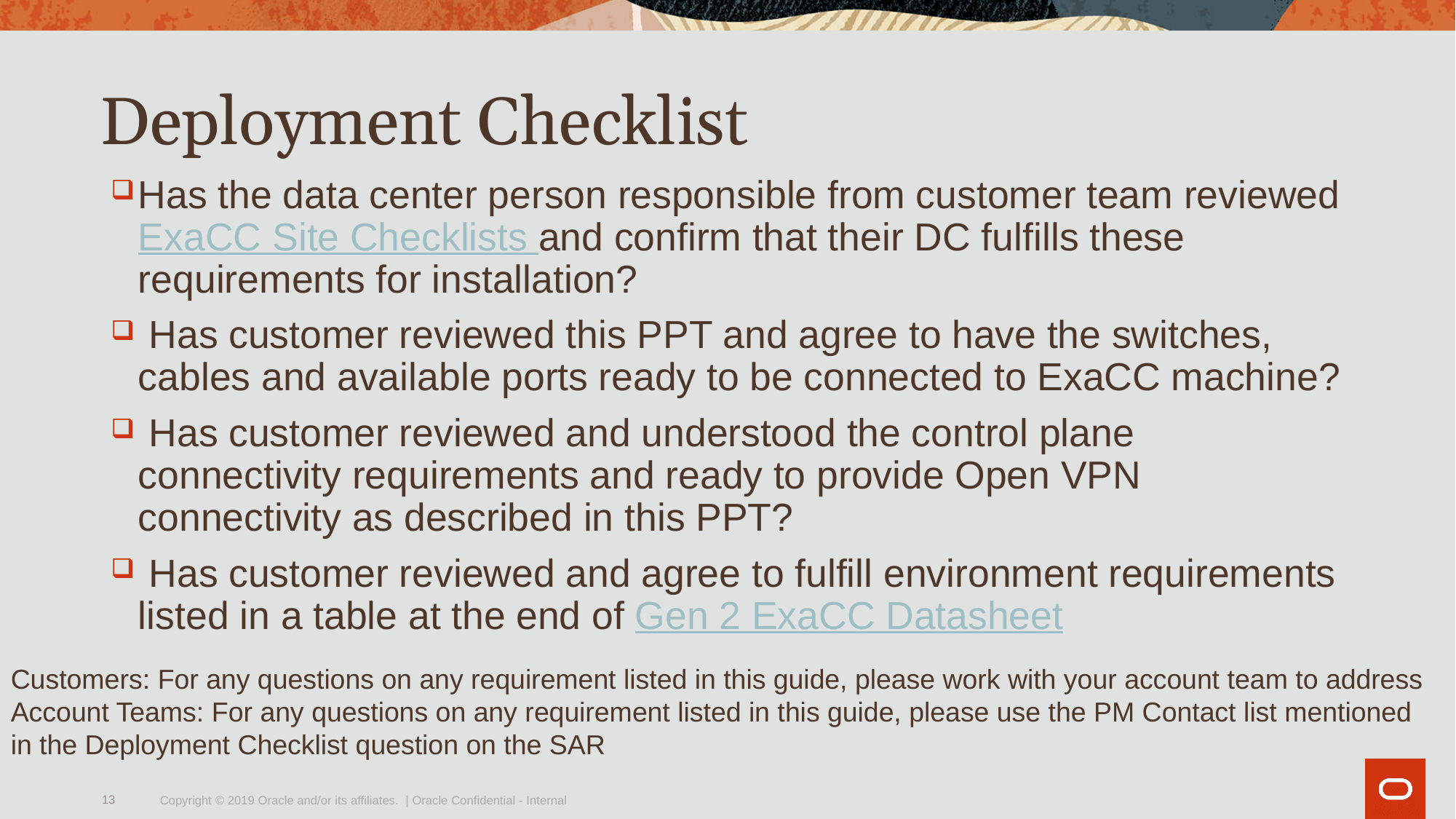

# Deployment Checklist
Has the data center person responsible from customer team reviewed ExaCC Site Checklists and confirm that their DC fulfills these requirements for installation?
 Has customer reviewed this PPT and agree to have the switches, cables and available ports ready to be connected to ExaCC machine?
 Has customer reviewed and understood the control plane connectivity requirements and ready to provide Open VPN connectivity as described in this PPT?
 Has customer reviewed and agree to fulfill environment requirements listed in a table at the end of Gen 2 ExaCC Datasheet
Customers: For any questions on any requirement listed in this guide, please work with your account team to address
Account Teams: For any questions on any requirement listed in this guide, please use the PM Contact list mentioned in the Deployment Checklist question on the SAR
13
Copyright © 2019 Oracle and/or its affiliates.  | Oracle Confidential - Internal